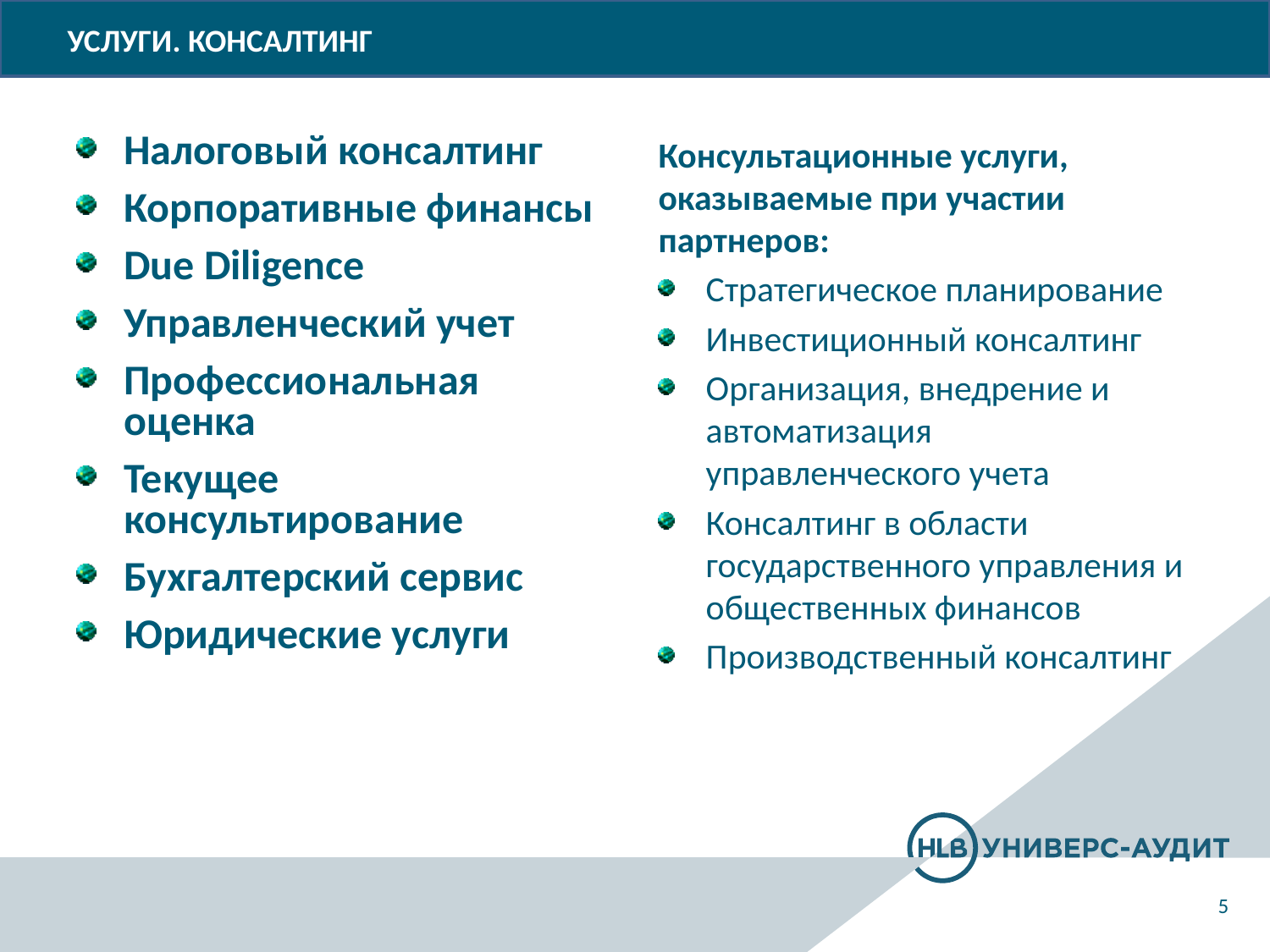

# УСЛУГИ. КОНСАЛТИНГ
Налоговый консалтинг
Корпоративные финансы
Due Diligence
Управленческий учет
Профессиональная оценка
Текущее консультирование
Бухгалтерский сервис
Юридические услуги
Консультационные услуги,
оказываемые при участии партнеров:
Стратегическое планирование
Инвестиционный консалтинг
Организация, внедрение и автоматизация управленческого учета
Консалтинг в области государственного управления и общественных финансов
Производственный консалтинг

5